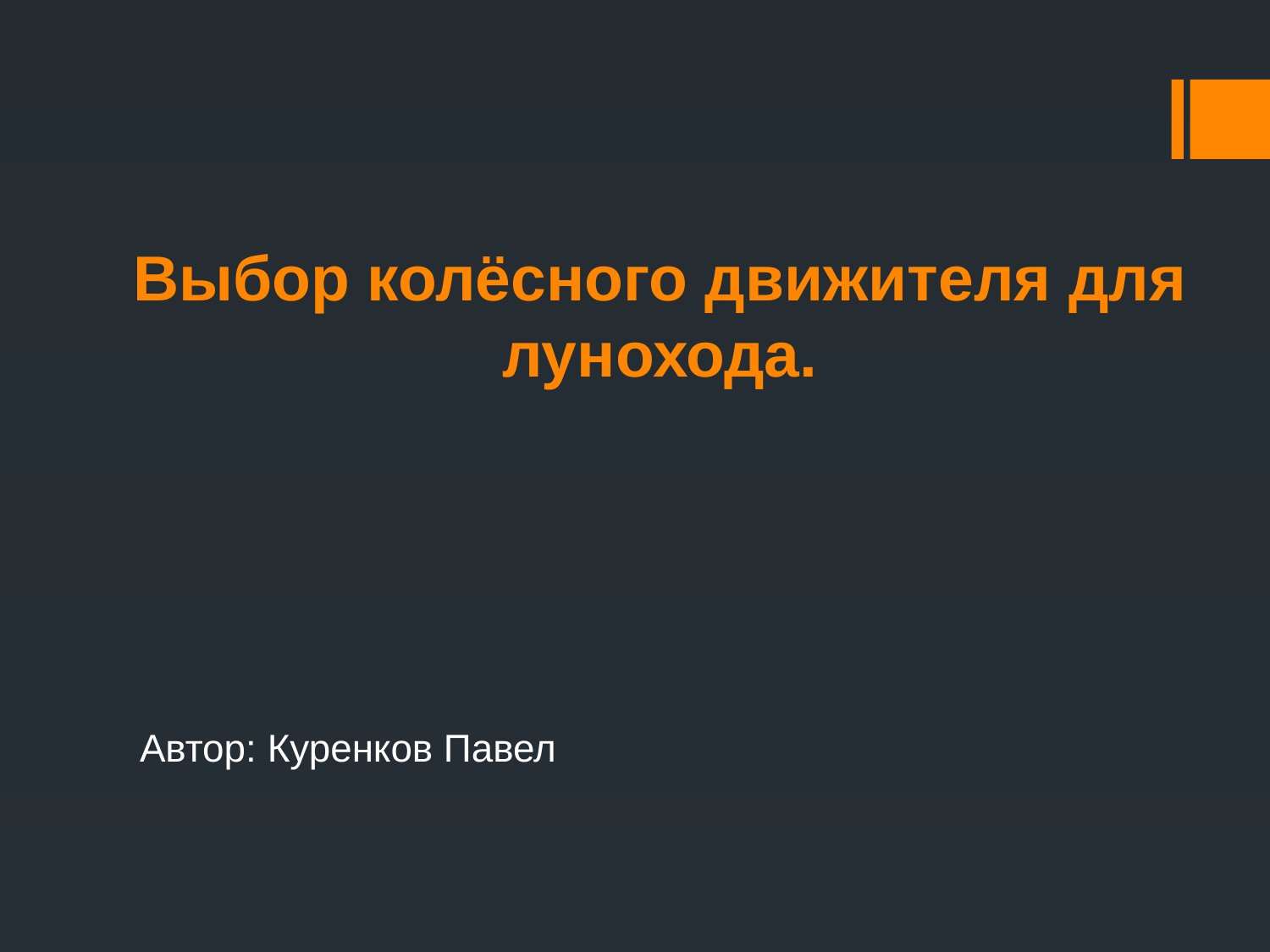

# Выбор колёсного движителя для лунохода.
Автор: Куренков Павел